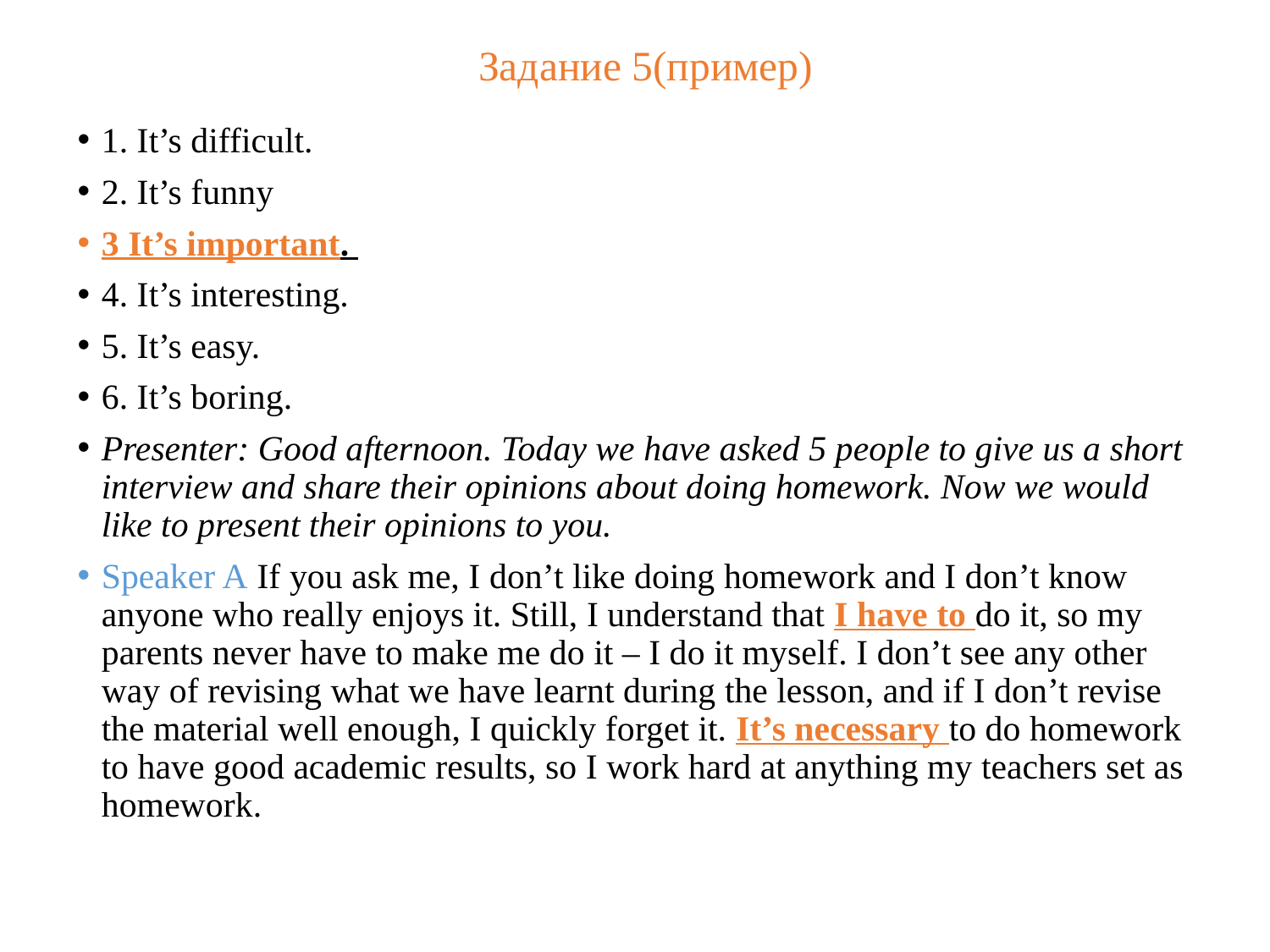

# Задание 5(пример)
1. It’s difficult.
2. It’s funny
3 It’s important.
4. It’s interesting.
5. It’s easy.
6. It’s boring.
Presenter: Good afternoon. Today we have asked 5 people to give us a short interview and share their opinions about doing homework. Now we would like to present their opinions to you.
Speaker A If you ask me, I don’t like doing homework and I don’t know anyone who really enjoys it. Still, I understand that I have to do it, so my parents never have to make me do it – I do it myself. I don’t see any other way of revising what we have learnt during the lesson, and if I don’t revise the material well enough, I quickly forget it. It’s necessary to do homework to have good academic results, so I work hard at anything my teachers set as homework.